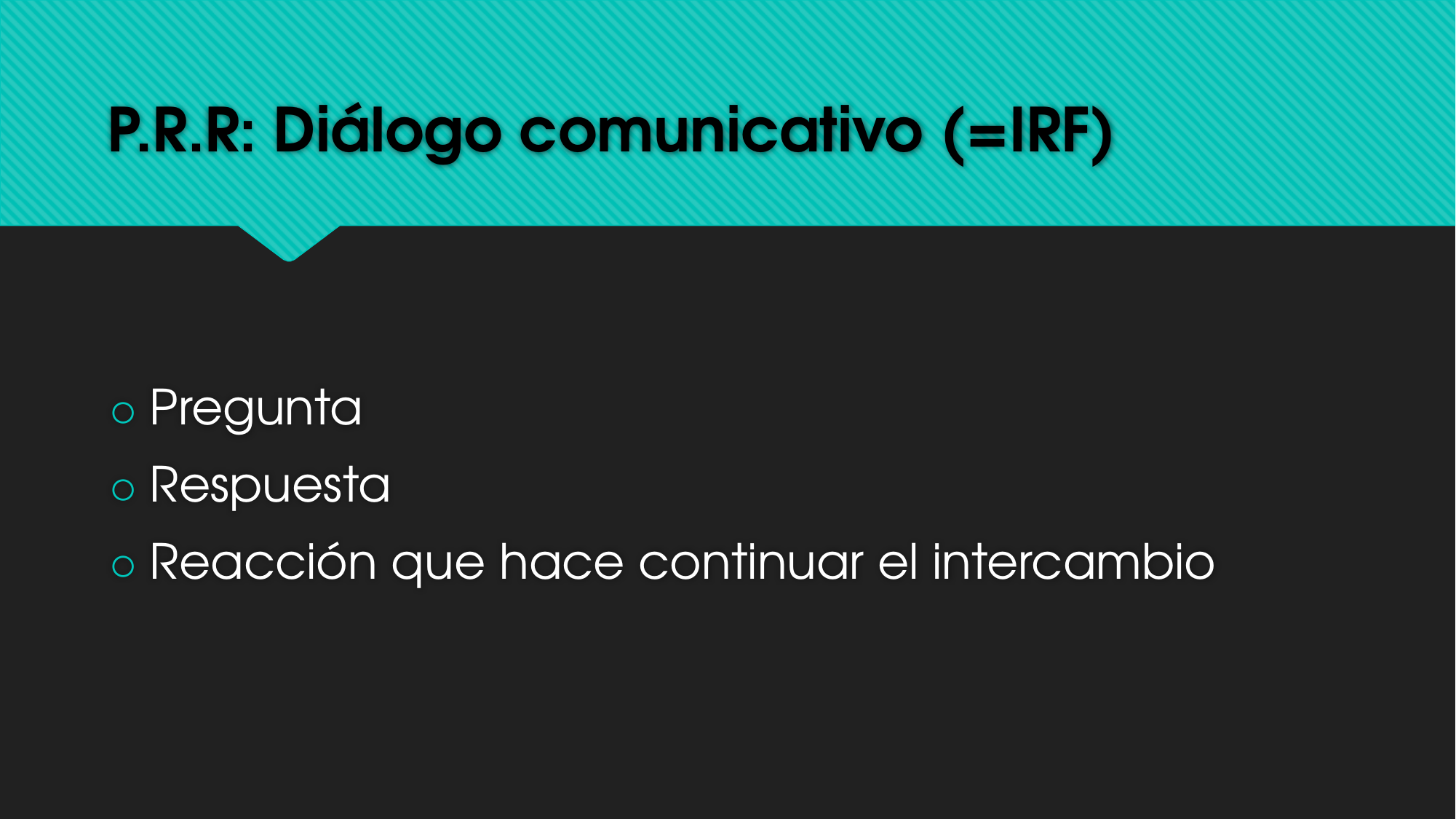

# P.R.R: Diálogo comunicativo (=IRF)
Pregunta
Respuesta
Reacción que hace continuar el intercambio